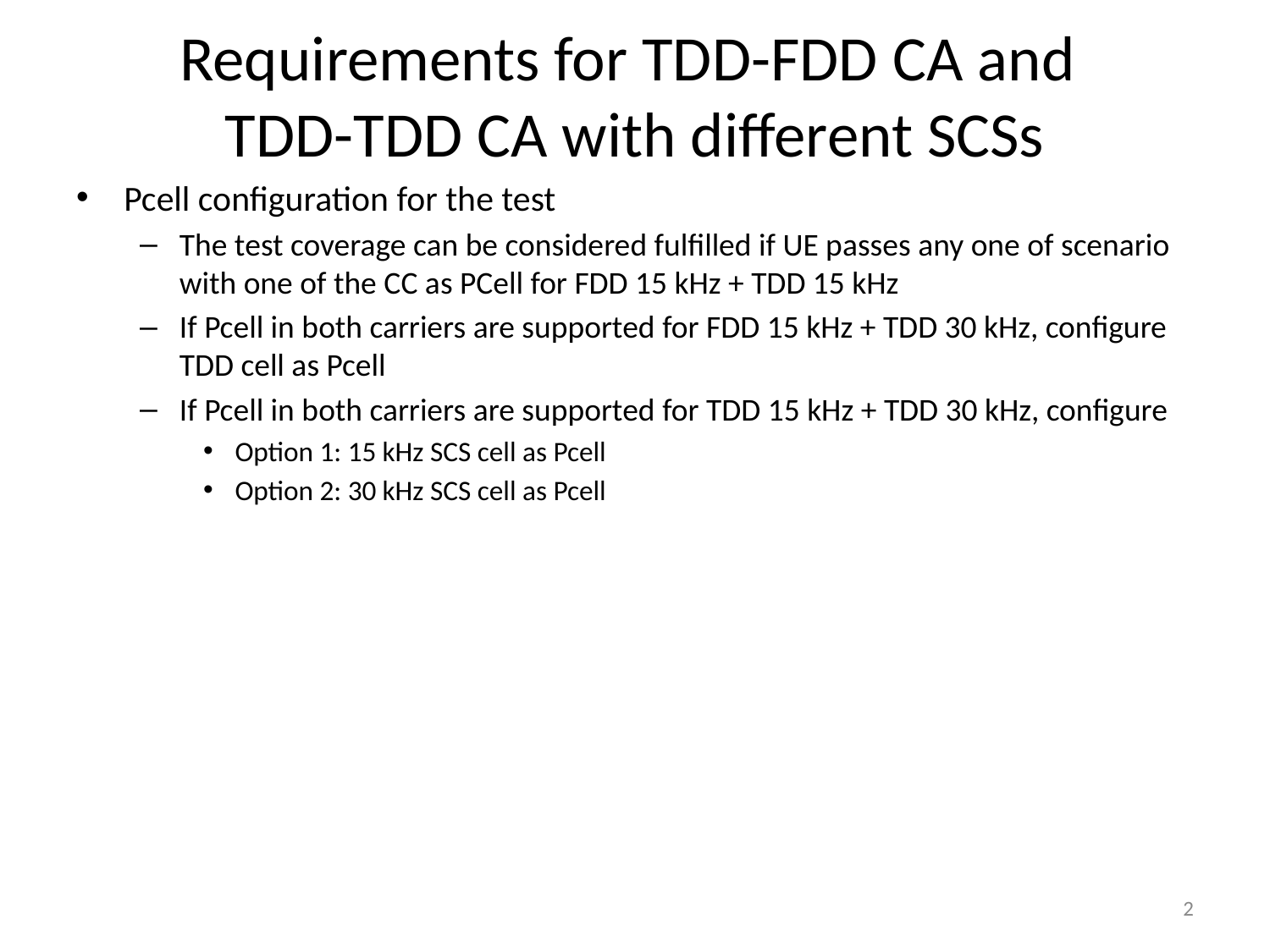

# Requirements for TDD-FDD CA and TDD-TDD CA with different SCSs
Pcell configuration for the test
The test coverage can be considered fulfilled if UE passes any one of scenario with one of the CC as PCell for FDD 15 kHz + TDD 15 kHz
If Pcell in both carriers are supported for FDD 15 kHz + TDD 30 kHz, configure TDD cell as Pcell
If Pcell in both carriers are supported for TDD 15 kHz + TDD 30 kHz, configure
Option 1: 15 kHz SCS cell as Pcell
Option 2: 30 kHz SCS cell as Pcell
2